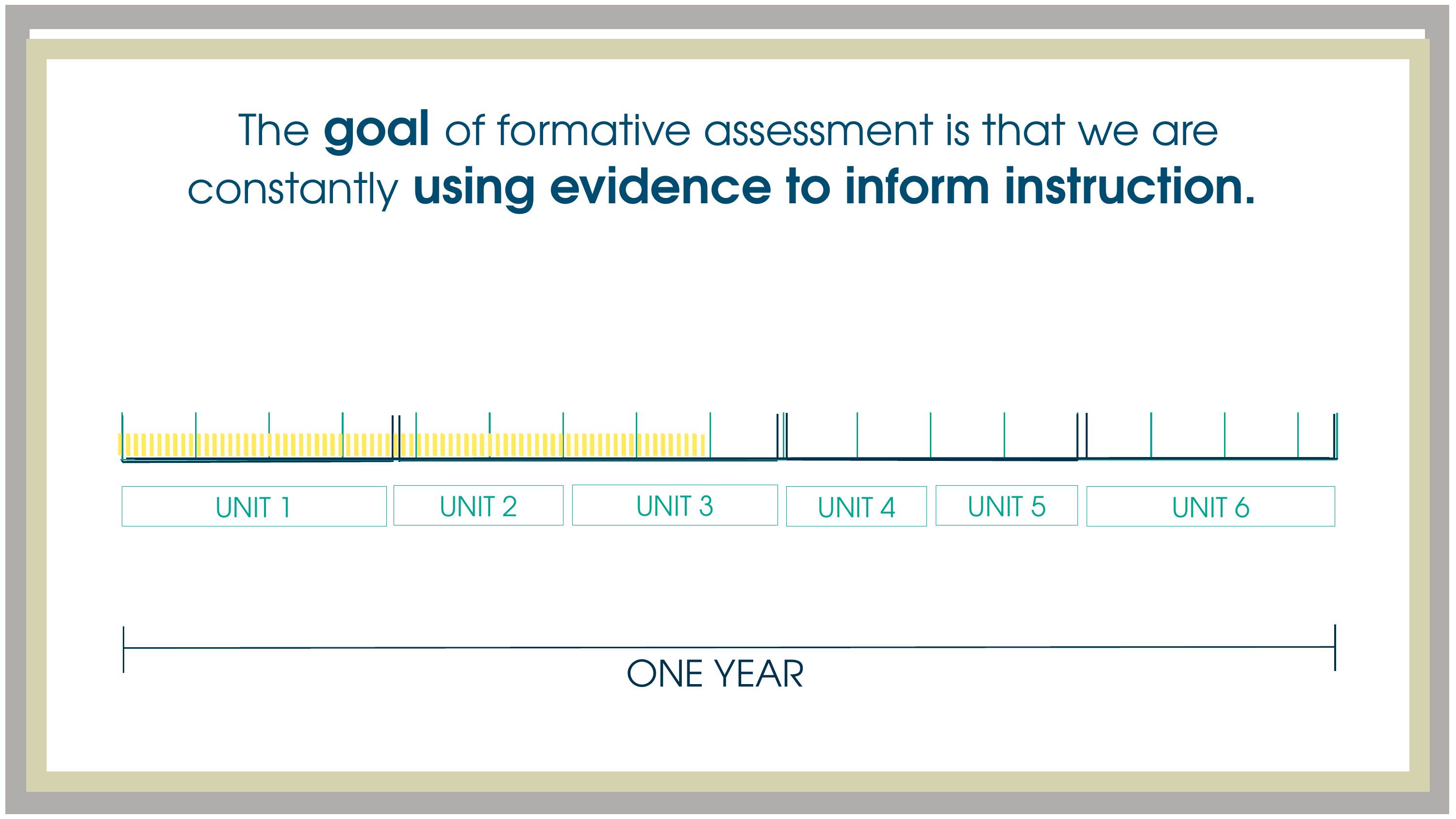

The goal of formative assessment is that we are constantly using evidence to inform instruction.

||||||||||||||||||||||||||||||||||||||||||||||||||||||||||||||||||||||||||
||||||||||||||||||||||||||||||||||||||||||||||||||||||||||||||||||||||||||
UNIT 3
UNIT 5
UNIT 2
UNIT 4
UNIT 1
UNIT 6
ONE YEAR

pg
4
Wiliam, Fisher, & Frey, 2024